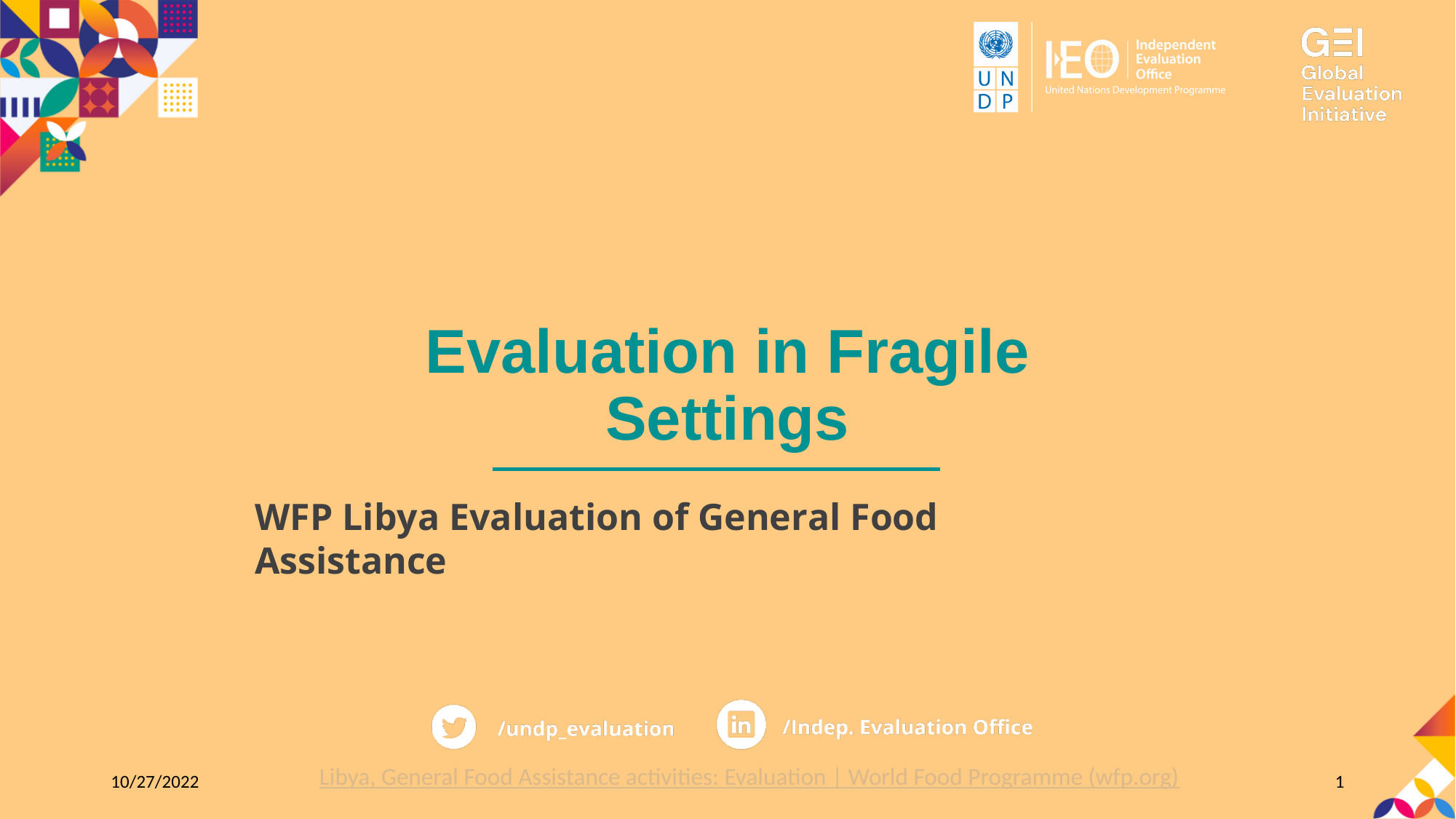

Evaluation in Fragile Settings
WFP Libya Evaluation of General Food Assistance
Libya, General Food Assistance activities: Evaluation | World Food Programme (wfp.org)
10/27/2022
1